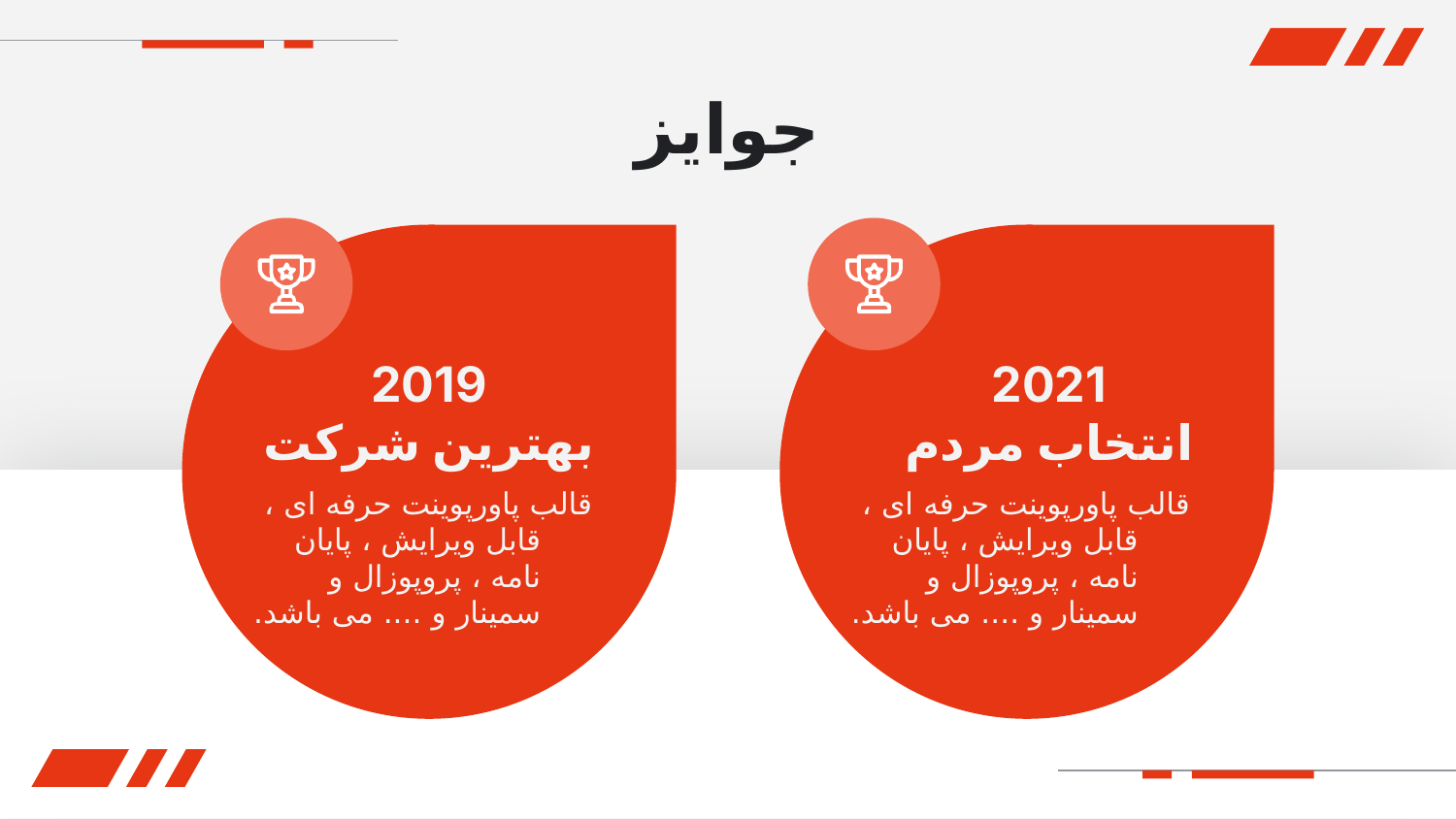

# جوایز

2019
بهترین شرکت
2021
انتخاب مردم
قالب پاورپوينت حرفه ای ، قابل ویرایش ، پایان نامه ، پروپوزال و سمینار و .... می باشد.
قالب پاورپوينت حرفه ای ، قابل ویرایش ، پایان نامه ، پروپوزال و سمینار و .... می باشد.